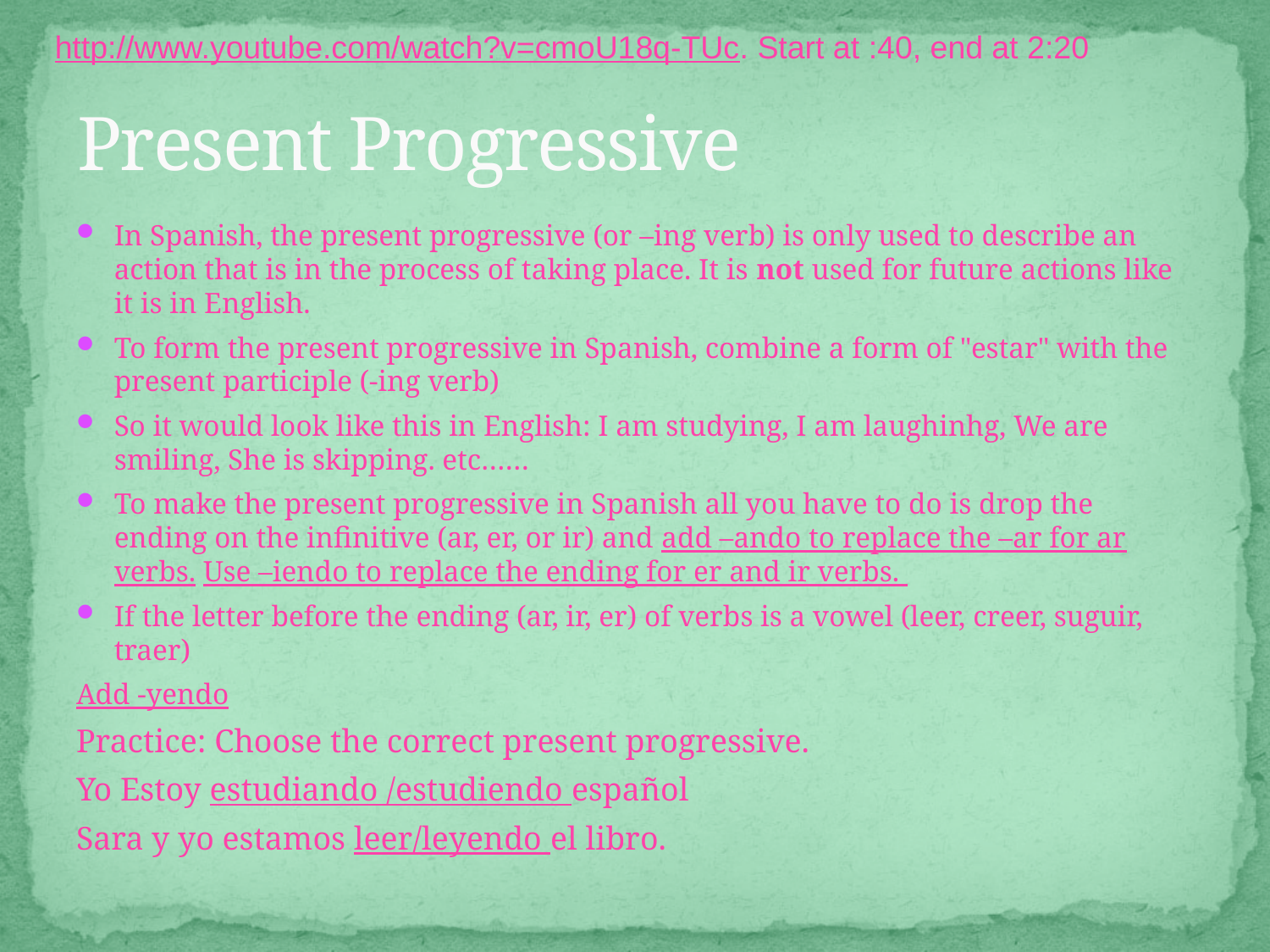

http://www.youtube.com/watch?v=cmoU18q-TUc. Start at :40, end at 2:20
# Present Progressive
In Spanish, the present progressive (or –ing verb) is only used to describe an action that is in the process of taking place. It is not used for future actions like it is in English.
To form the present progressive in Spanish, combine a form of "estar" with the present participle (-ing verb)
So it would look like this in English: I am studying, I am laughinhg, We are smiling, She is skipping. etc……
To make the present progressive in Spanish all you have to do is drop the ending on the infinitive (ar, er, or ir) and add –ando to replace the –ar for ar verbs. Use –iendo to replace the ending for er and ir verbs.
If the letter before the ending (ar, ir, er) of verbs is a vowel (leer, creer, suguir, traer)
Add -yendo
Practice: Choose the correct present progressive.
Yo Estoy estudiando /estudiendo español
Sara y yo estamos leer/leyendo el libro.